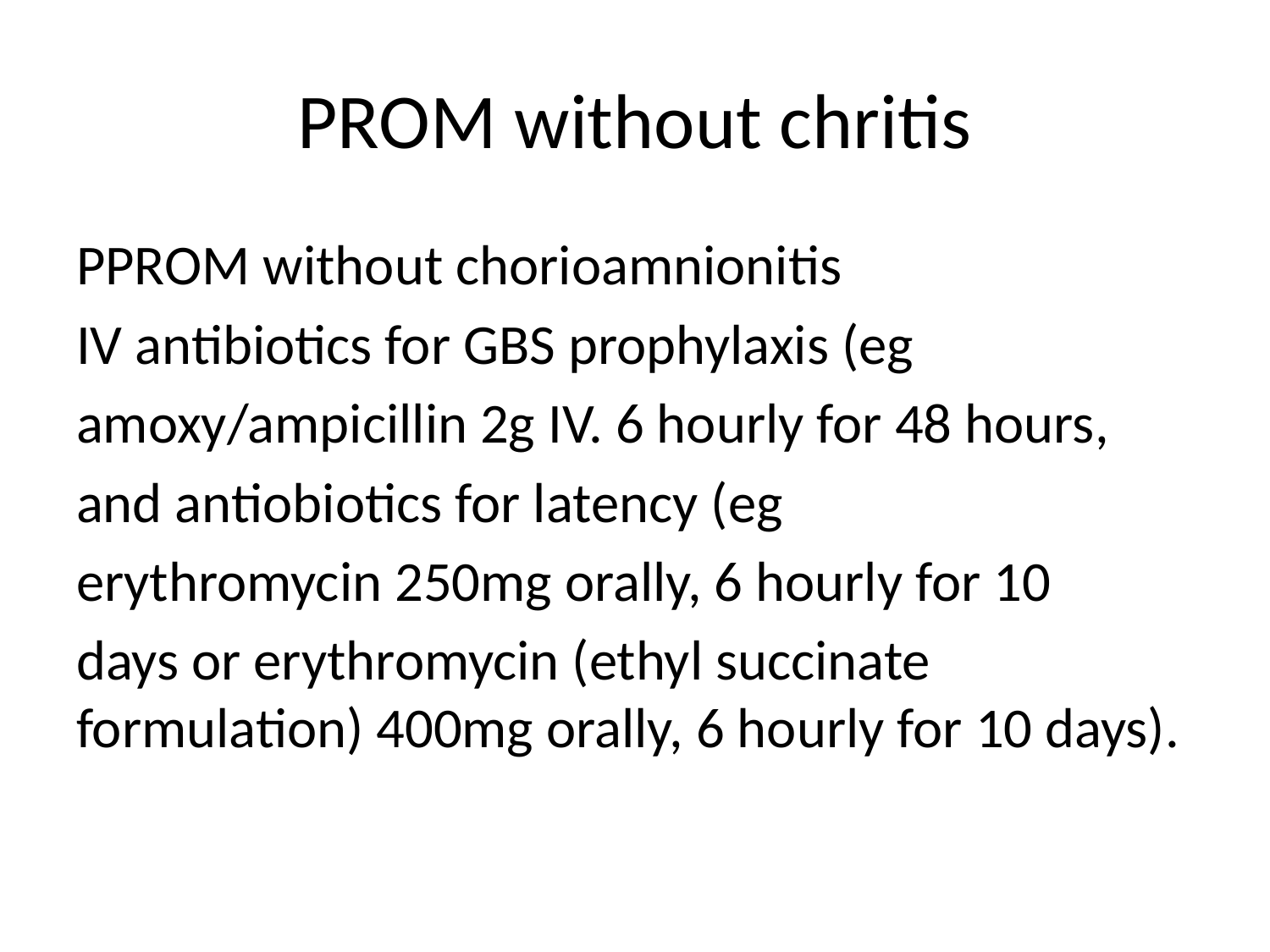

# PROM without chritis
PPROM without chorioamnionitis
IV antibiotics for GBS prophylaxis (eg
amoxy/ampicillin 2g IV. 6 hourly for 48 hours,
and antiobiotics for latency (eg
erythromycin 250mg orally, 6 hourly for 10
days or erythromycin (ethyl succinate formulation) 400mg orally, 6 hourly for 10 days).